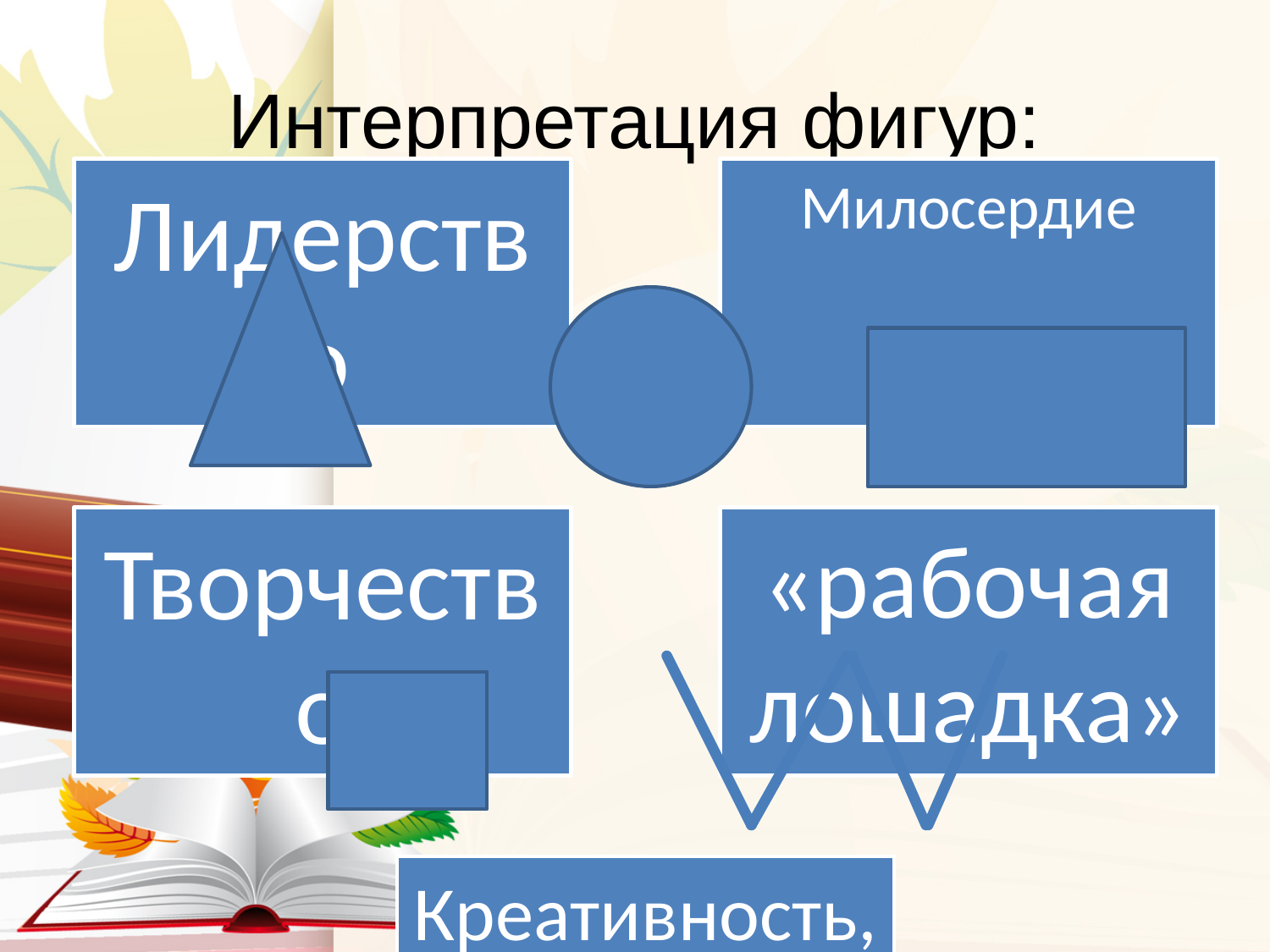

# Интерпретация фигур:
Лидерство
Милосердие
Творчество
«рабочая лошадка»